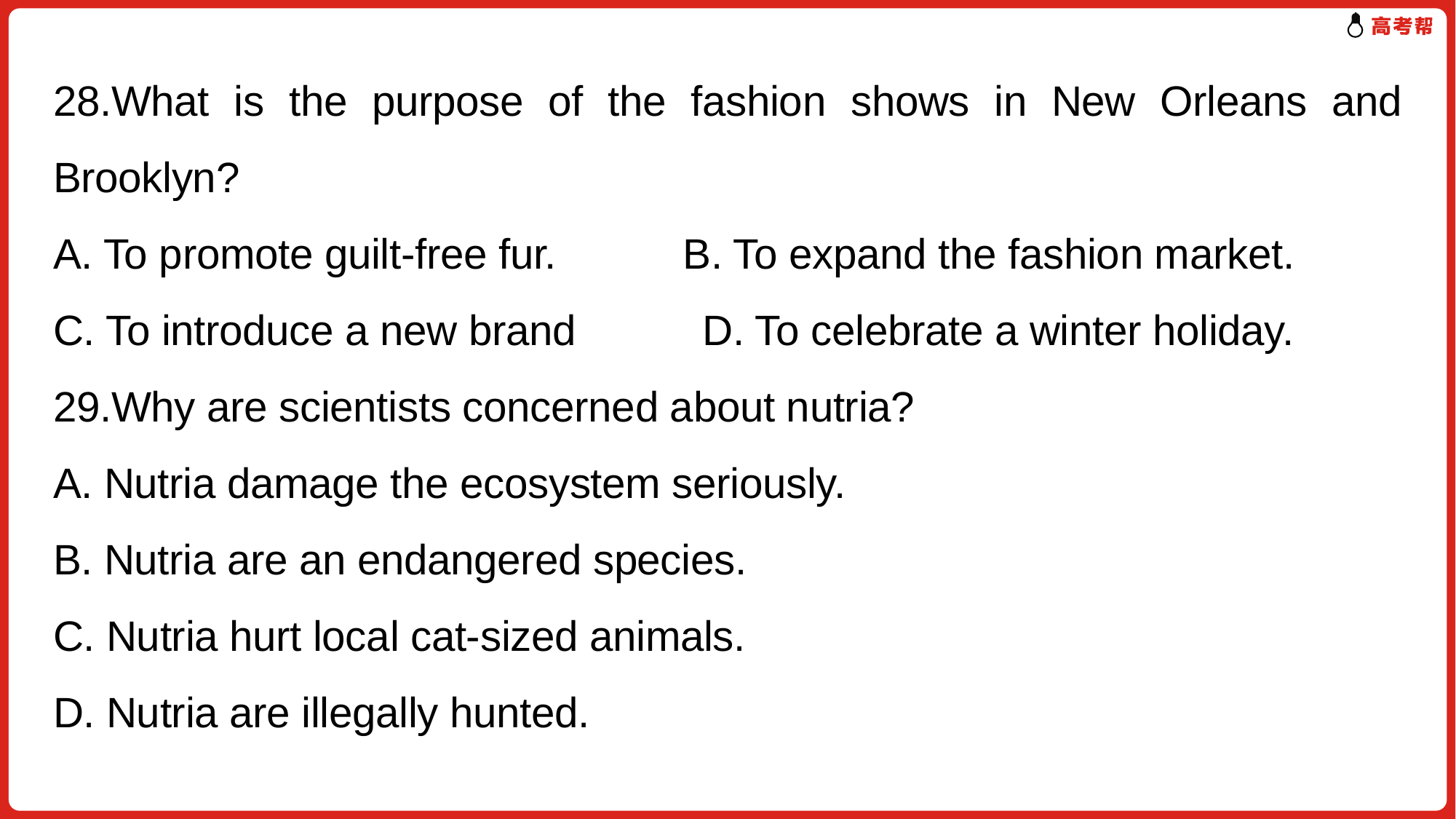

28.What is the purpose of the fashion shows in New Orleans and Brooklyn?
A. To promote guilt-free fur.           B. To expand the fashion market.
C. To introduce a new brand           D. To celebrate a winter holiday.
29.Why are scientists concerned about nutria?
A. Nutria damage the ecosystem seriously.
B. Nutria are an endangered species.
C. Nutria hurt local cat-sized animals.
D. Nutria are illegally hunted.